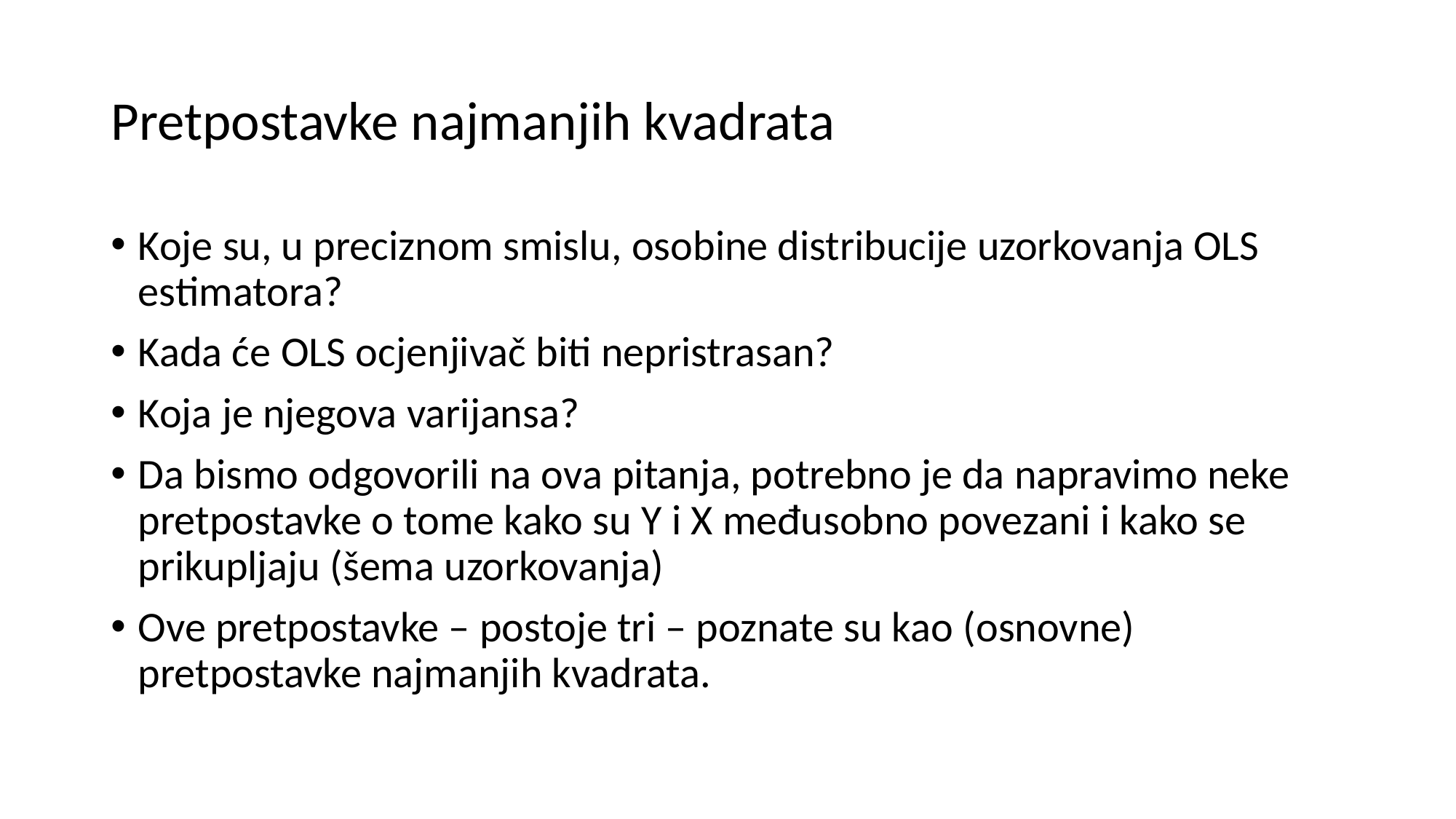

# Pretpostavke najmanjih kvadrata
Koje su, u preciznom smislu, osobine distribucije uzorkovanja OLS estimatora?
Kada će OLS ocjenjivač biti nepristrasan?
Koja je njegova varijansa?
Da bismo odgovorili na ova pitanja, potrebno je da napravimo neke pretpostavke o tome kako su Y i X međusobno povezani i kako se prikupljaju (šema uzorkovanja)
Ove pretpostavke – postoje tri – poznate su kao (osnovne) pretpostavke najmanjih kvadrata.